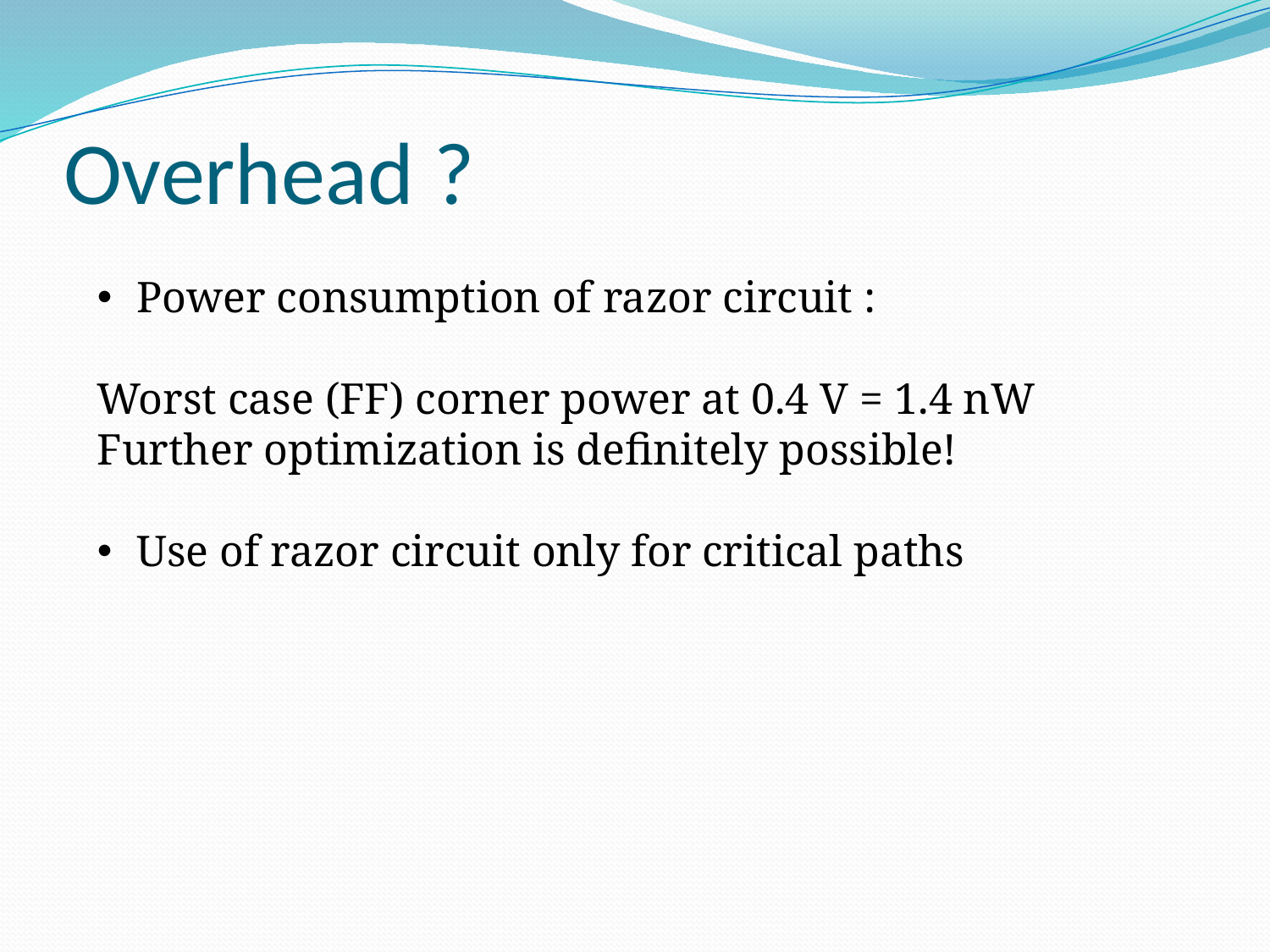

# Overhead ?
Power consumption of razor circuit :

Worst case (FF) corner power at 0.4 V = 1.4 nW
Further optimization is definitely possible!

Use of razor circuit only for critical paths